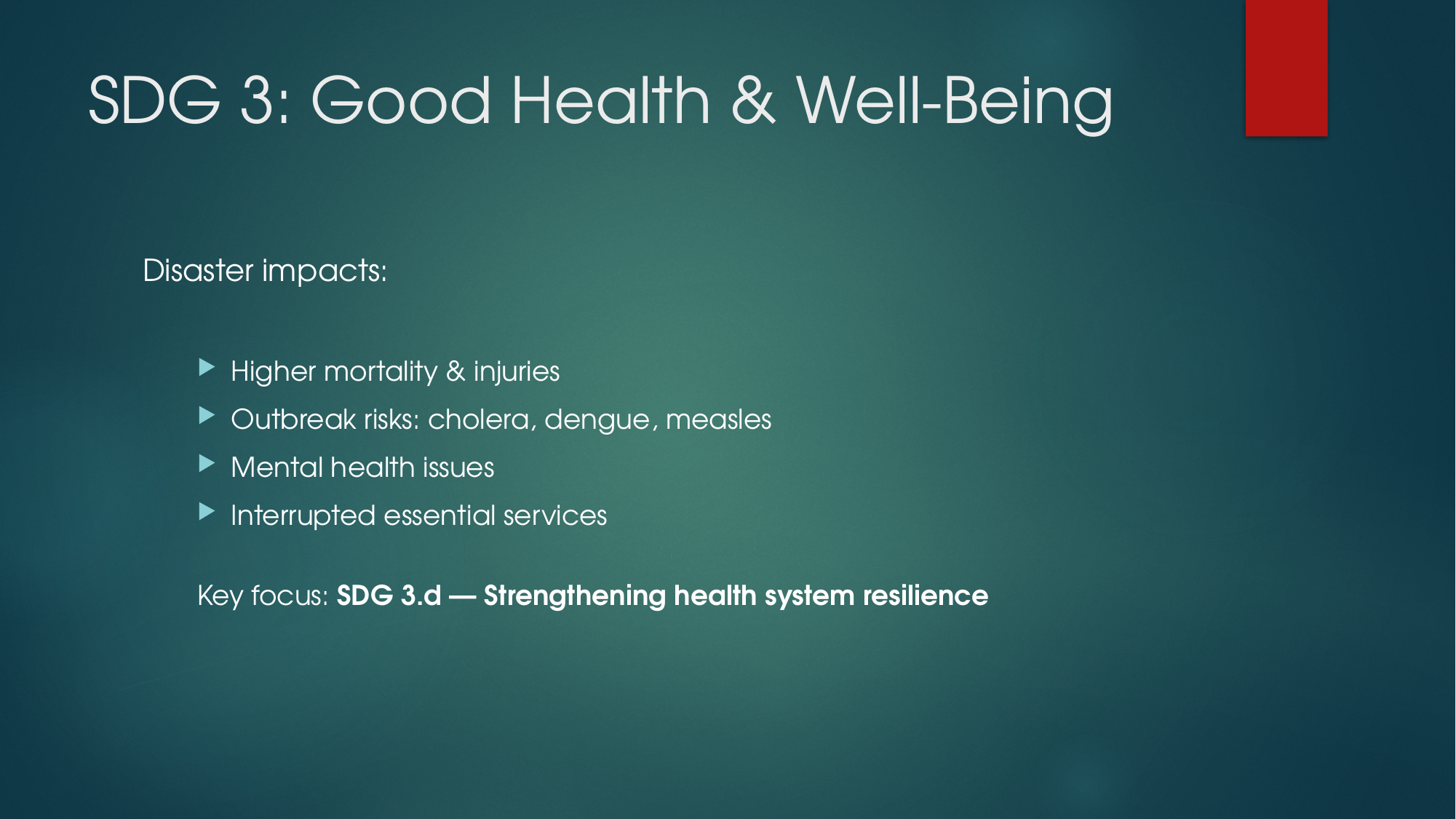

# SDG 3: Good Health & Well-Being
Disaster impacts:

Higher mortality & injuries
Outbreak risks: cholera, dengue, measles
Mental health issues
Interrupted essential services
Key focus: SDG 3.d — Strengthening health system resilience